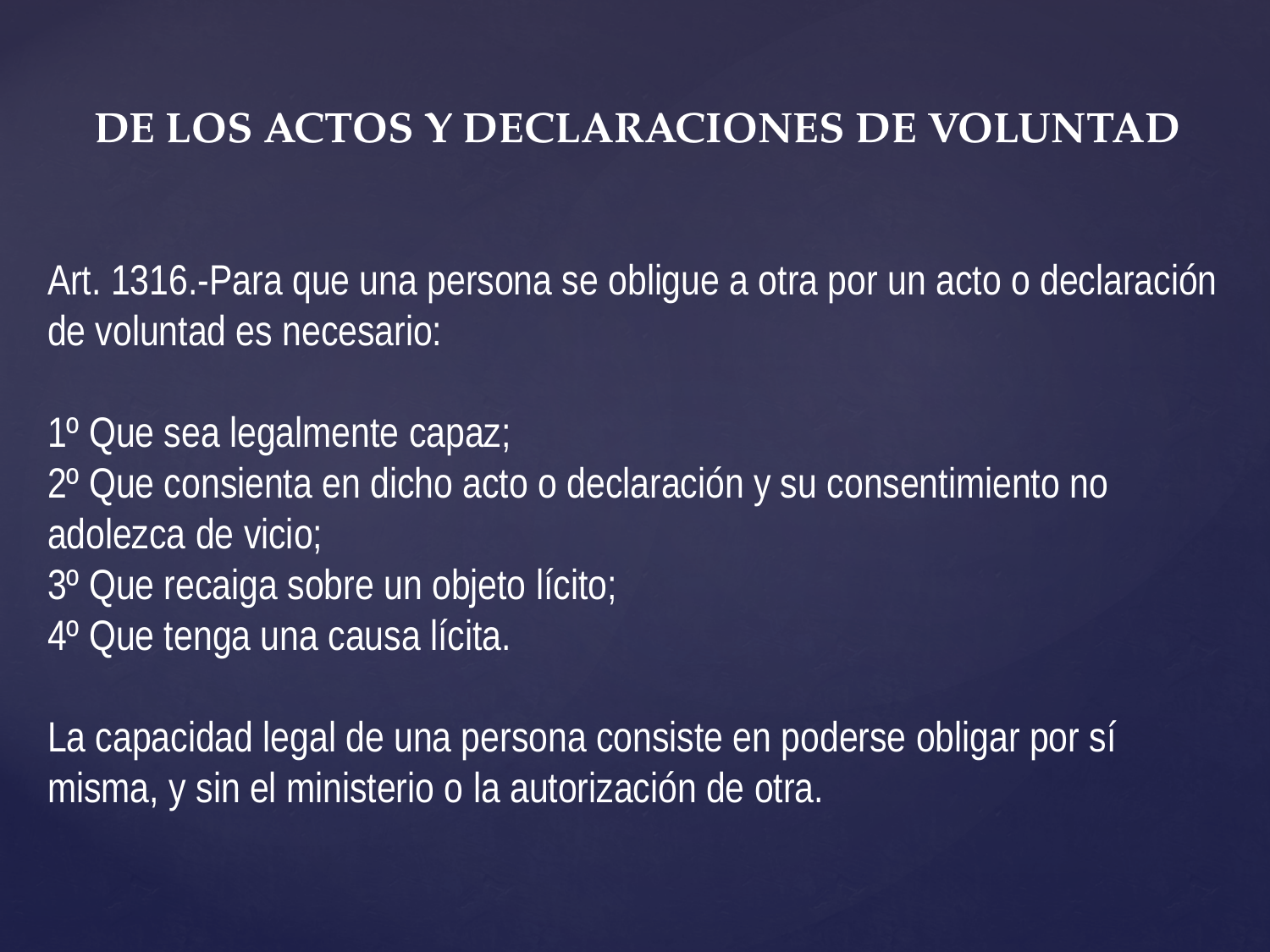

DE LOS ACTOS Y DECLARACIONES DE VOLUNTAD
Art. 1316.-Para que una persona se obligue a otra por un acto o declaración de voluntad es necesario:

1º Que sea legalmente capaz;
2º Que consienta en dicho acto o declaración y su consentimiento no       adolezca de vicio;
3º Que recaiga sobre un objeto lícito;
4º Que tenga una causa lícita.

La capacidad legal de una persona consiste en poderse obligar por sí misma, y sin el ministerio o la autorización de otra.